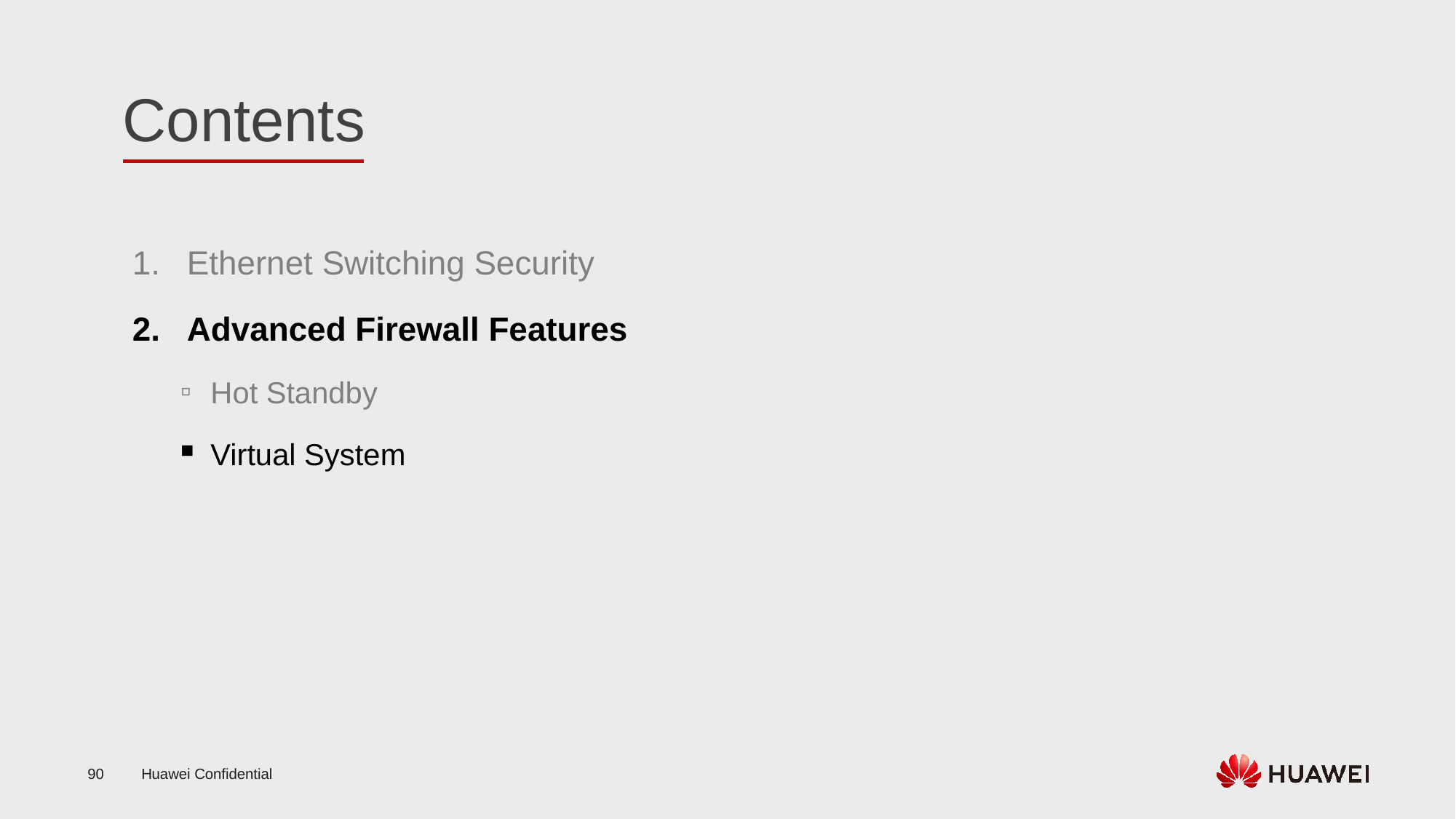

Ethernet Switching Security
Advanced Firewall Features
Hot Standby
Virtual System